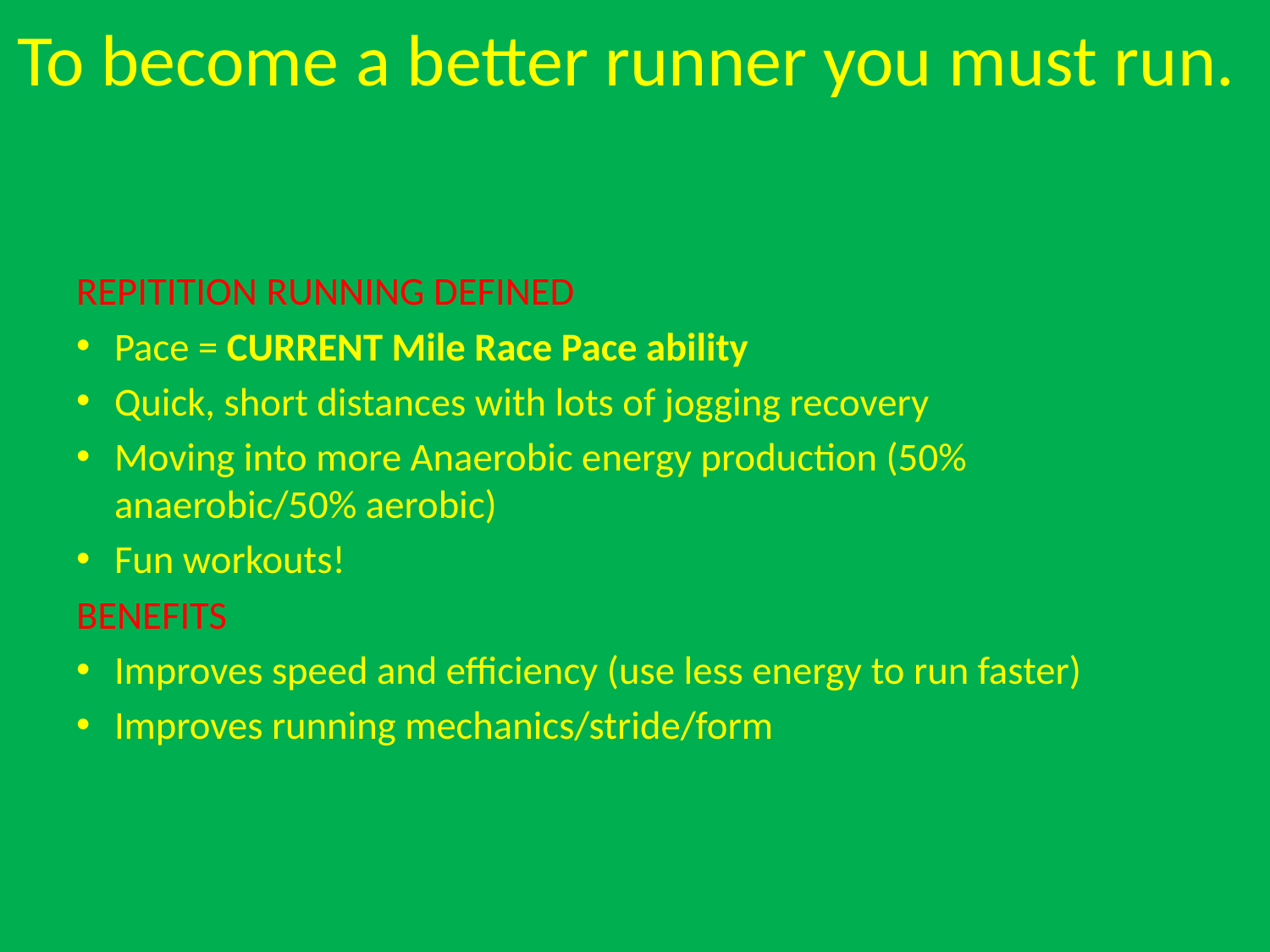

# To become a better runner you must run.

REPITITION RUNNING DEFINED
Pace = CURRENT Mile Race Pace ability
Quick, short distances with lots of jogging recovery
Moving into more Anaerobic energy production (50% anaerobic/50% aerobic)
Fun workouts!
BENEFITS
Improves speed and efficiency (use less energy to run faster)
Improves running mechanics/stride/form